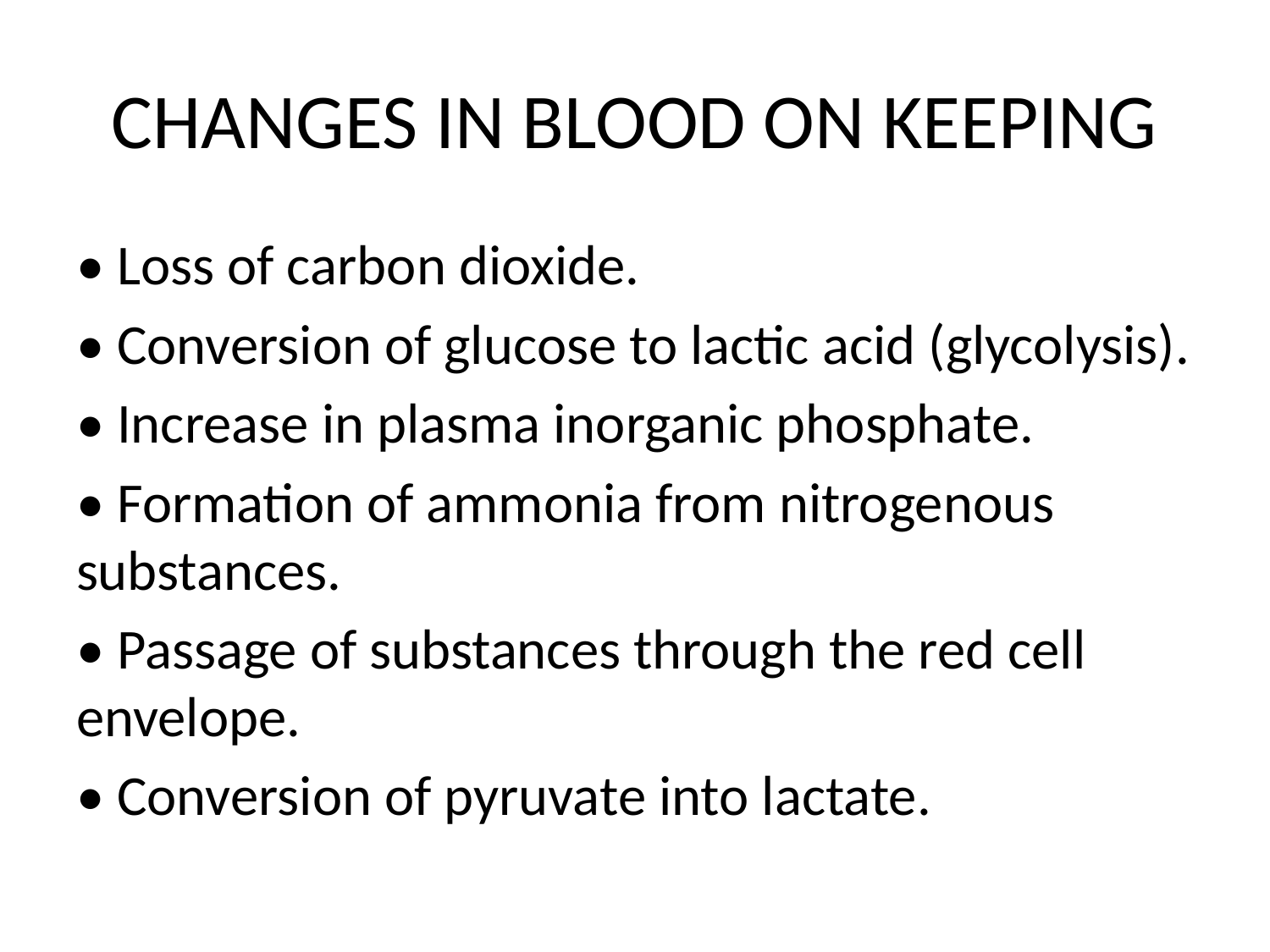

# CHANGES IN BLOOD ON KEEPING
• Loss of carbon dioxide.
• Conversion of glucose to lactic acid (glycolysis).
• Increase in plasma inorganic phosphate.
• Formation of ammonia from nitrogenous substances.
• Passage of substances through the red cell envelope.
• Conversion of pyruvate into lactate.